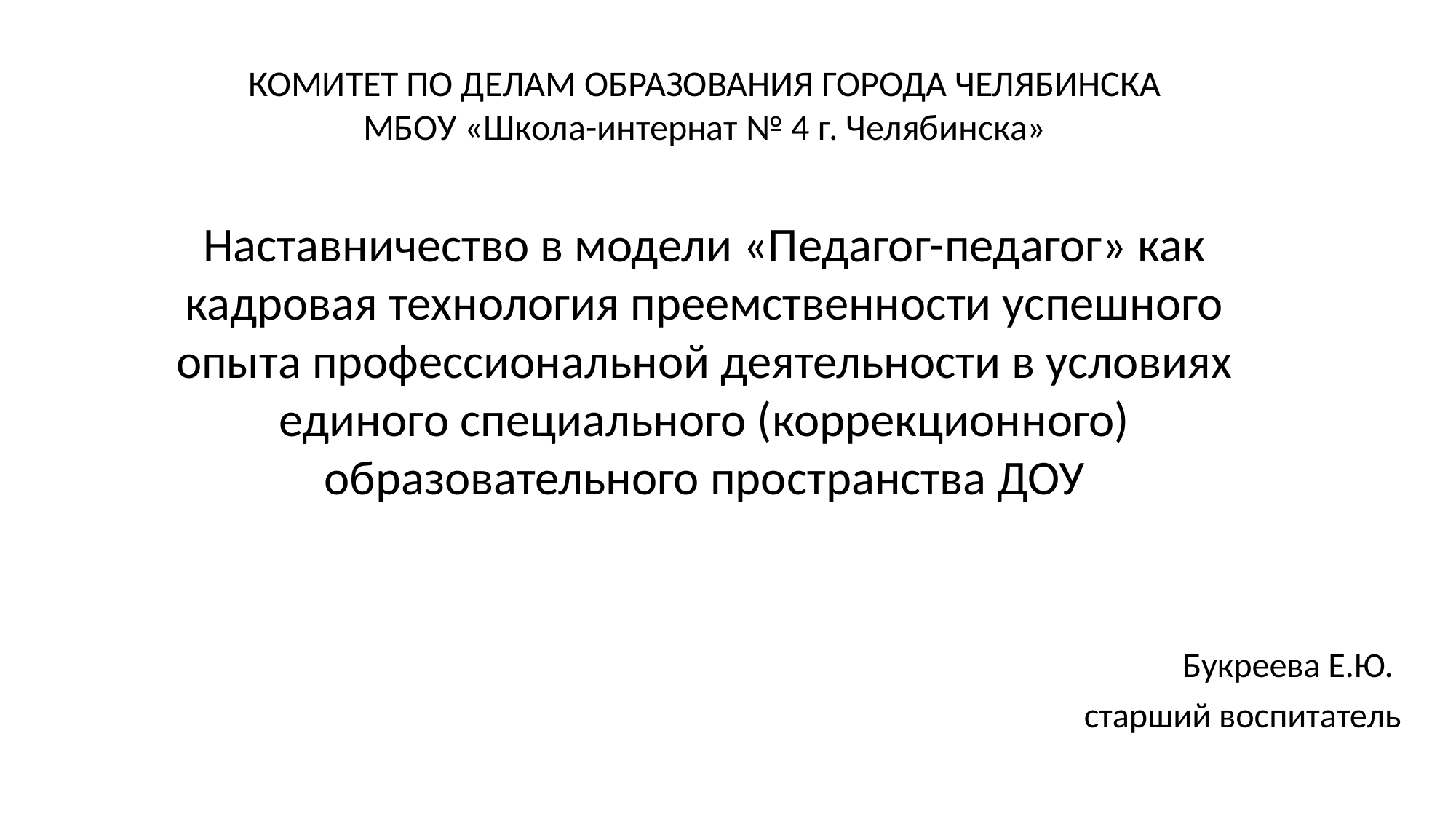

КОМИТЕТ ПО ДЕЛАМ ОБРАЗОВАНИЯ ГОРОДА ЧЕЛЯБИНСКА
МБОУ «Школа-интернат № 4 г. Челябинска»
Наставничество в модели «Педагог-педагог» как кадровая технология преемственности успешного опыта профессиональной деятельности в условиях единого специального (коррекционного) образовательного пространства ДОУ

Букреева Е.Ю.
старший воспитатель